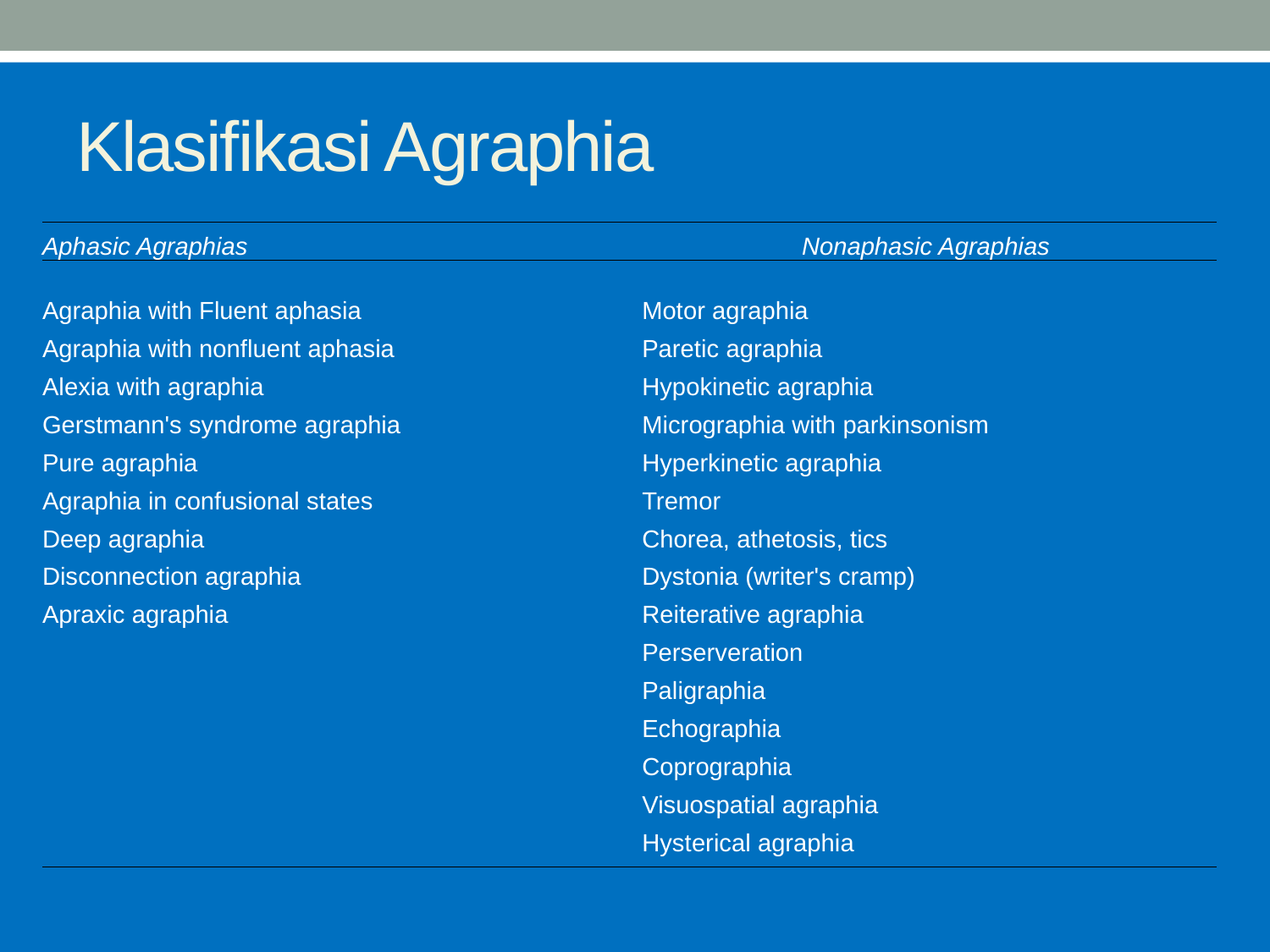

# Klasifikasi Agraphia
| Aphasic Agraphias | Nonaphasic Agraphias |
| --- | --- |
|  |  |
| Agraphia with Fluent aphasia | Motor agraphia |
| Agraphia with nonfluent aphasia | Paretic agraphia |
| Alexia with agraphia | Hypokinetic agraphia |
| Gerstmann's syndrome agraphia | Micrographia with parkinsonism |
| Pure agraphia | Hyperkinetic agraphia |
| Agraphia in confusional states | Tremor |
| Deep agraphia | Chorea, athetosis, tics |
| Disconnection agraphia | Dystonia (writer's cramp) |
| Apraxic agraphia | Reiterative agraphia |
|  | Perserveration |
|  | Paligraphia |
|  | Echographia |
|  | Coprographia |
|  | Visuospatial agraphia |
|  | Hysterical agraphia |